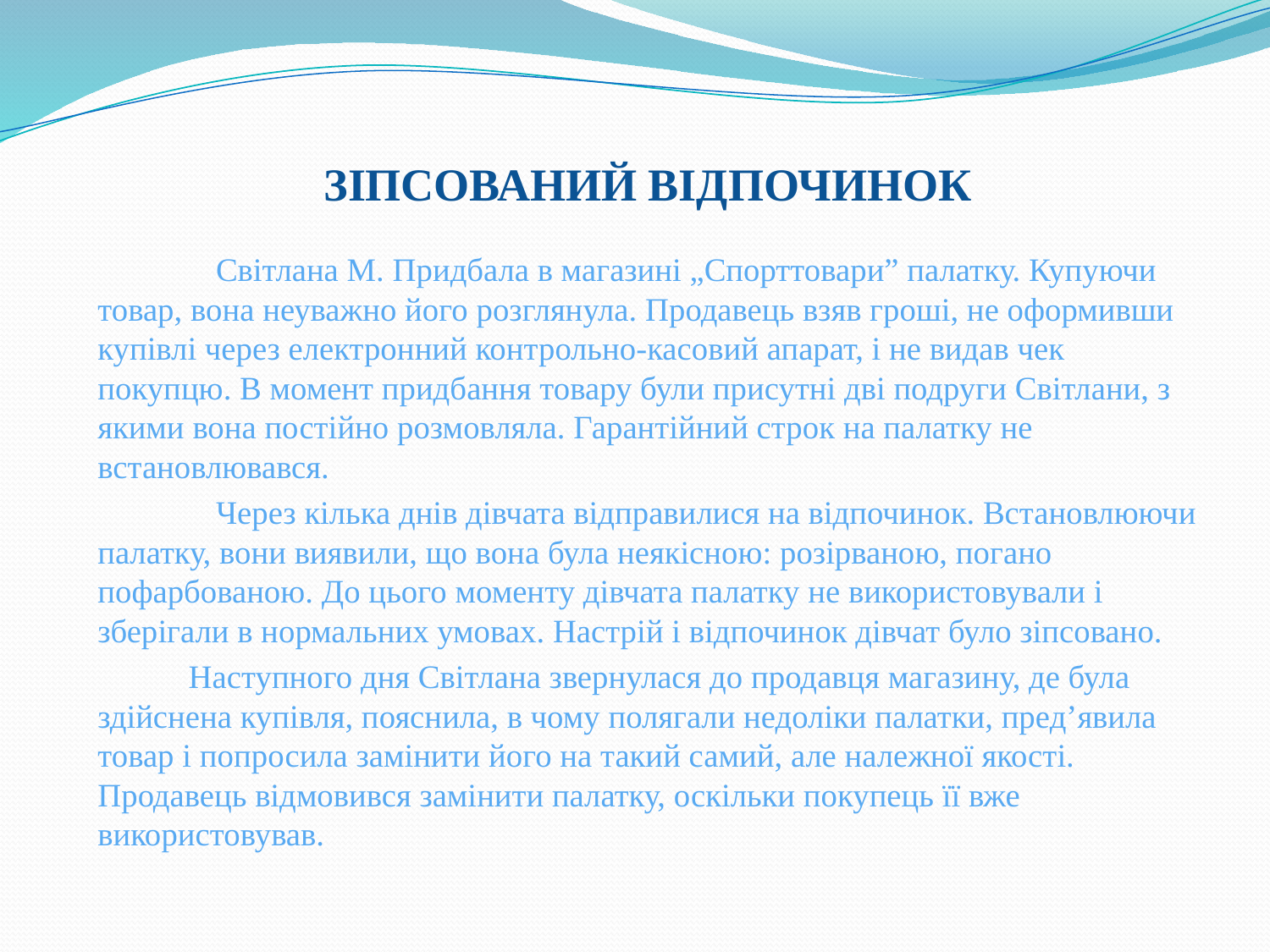

ЗІПСОВАНИЙ ВІДПОЧИНОК

	Світлана М. Придбала в магазині „Спорттовари” палатку. Купуючи товар, вона неуважно його розглянула. Продавець взяв гроші, не оформивши купівлі через електронний контрольно-касовий апарат, і не видав чек покупцю. В момент придбання товару були присутні дві подруги Світлани, з якими вона постійно розмовляла. Гарантійний строк на палатку не встановлювався.
	Через кілька днів дівчата відправилися на відпочинок. Встановлюючи палатку, вони виявили, що вона була неякісною: розірваною, погано пофарбованою. До цього моменту дівчата палатку не використовували і зберігали в нормальних умовах. Настрій і відпочинок дівчат було зіпсовано.
           Наступного дня Світлана звернулася до продавця магазину, де була здійснена купівля, пояснила, в чому полягали недоліки палатки, пред’явила товар і попросила замінити його на такий самий, але належної якості. Продавець відмовився замінити палатку, оскільки покупець її вже використовував.